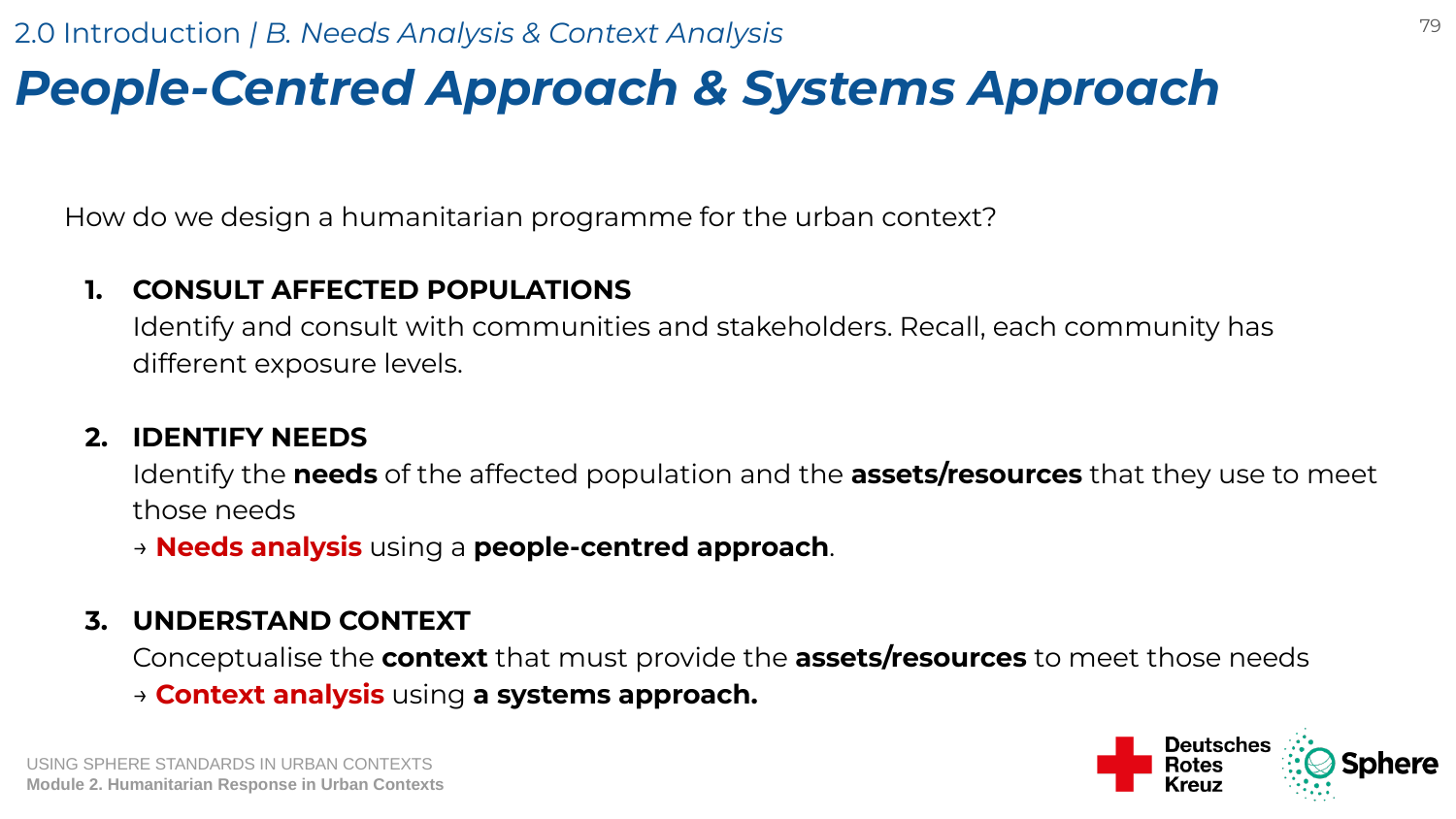

# 2.0 Introduction | B. Needs Analysis & Context Analysis
People-Centred Approach & Systems Approach
79
How do we design a humanitarian programme for the urban context?

CONSULT AFFECTED POPULATIONS
Identify and consult with communities and stakeholders. Recall, each community has different exposure levels.

IDENTIFY NEEDS
Identify the needs of the affected population and the assets/resources that they use to meet those needs
→ Needs analysis using a people-centred approach.
UNDERSTAND CONTEXT
Conceptualise the context that must provide the assets/resources to meet those needs
→ Context analysis using a systems approach.

USING SPHERE STANDARDS IN URBAN CONTEXTS
Module 2. Humanitarian Response in Urban Contexts